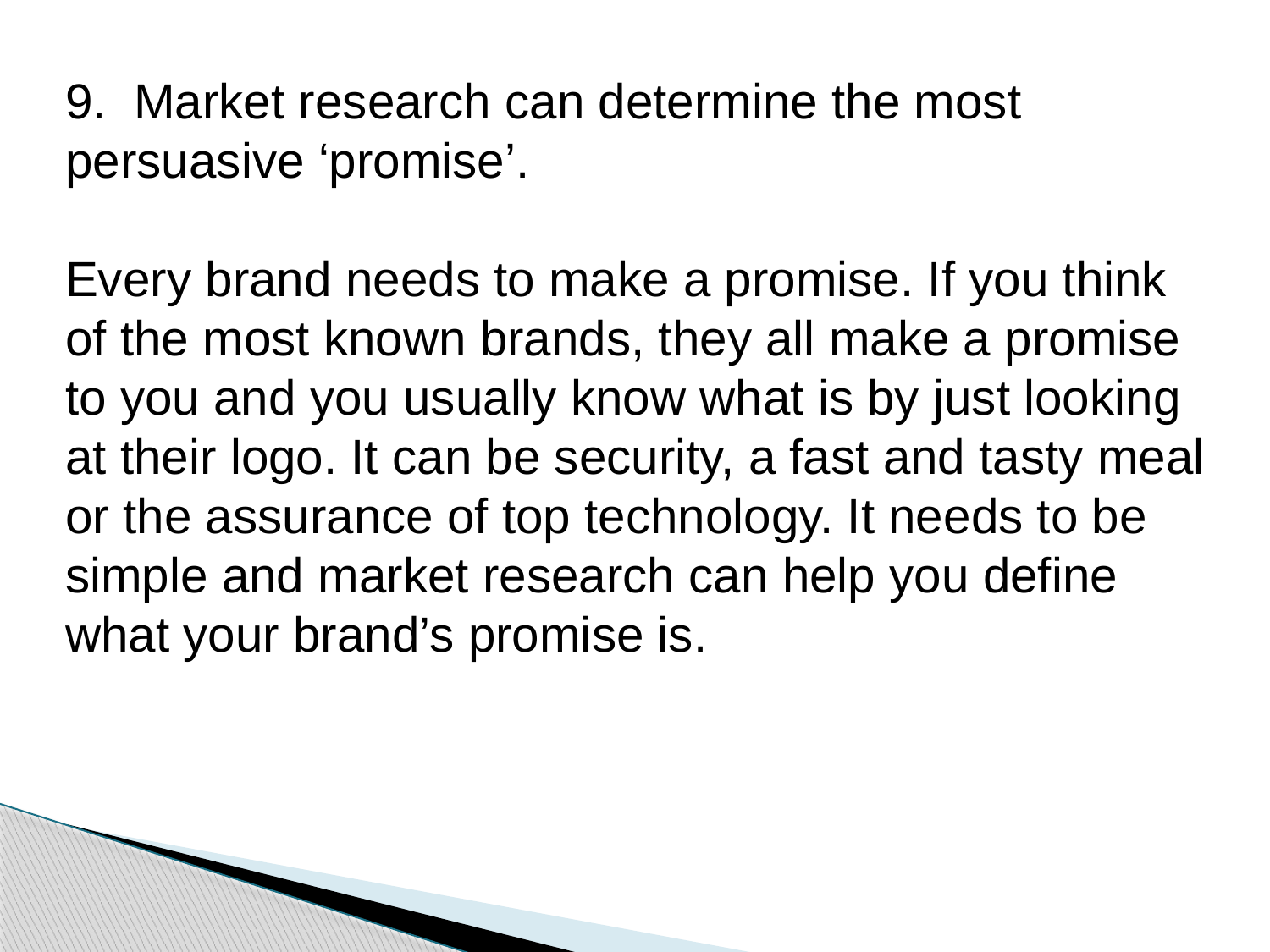

9.  Market research can determine the most persuasive ‘promise’.

Every brand needs to make a promise. If you think of the most known brands, they all make a promise to you and you usually know what is by just looking at their logo. It can be security, a fast and tasty meal or the assurance of top technology. It needs to be simple and market research can help you define what your brand’s promise is.